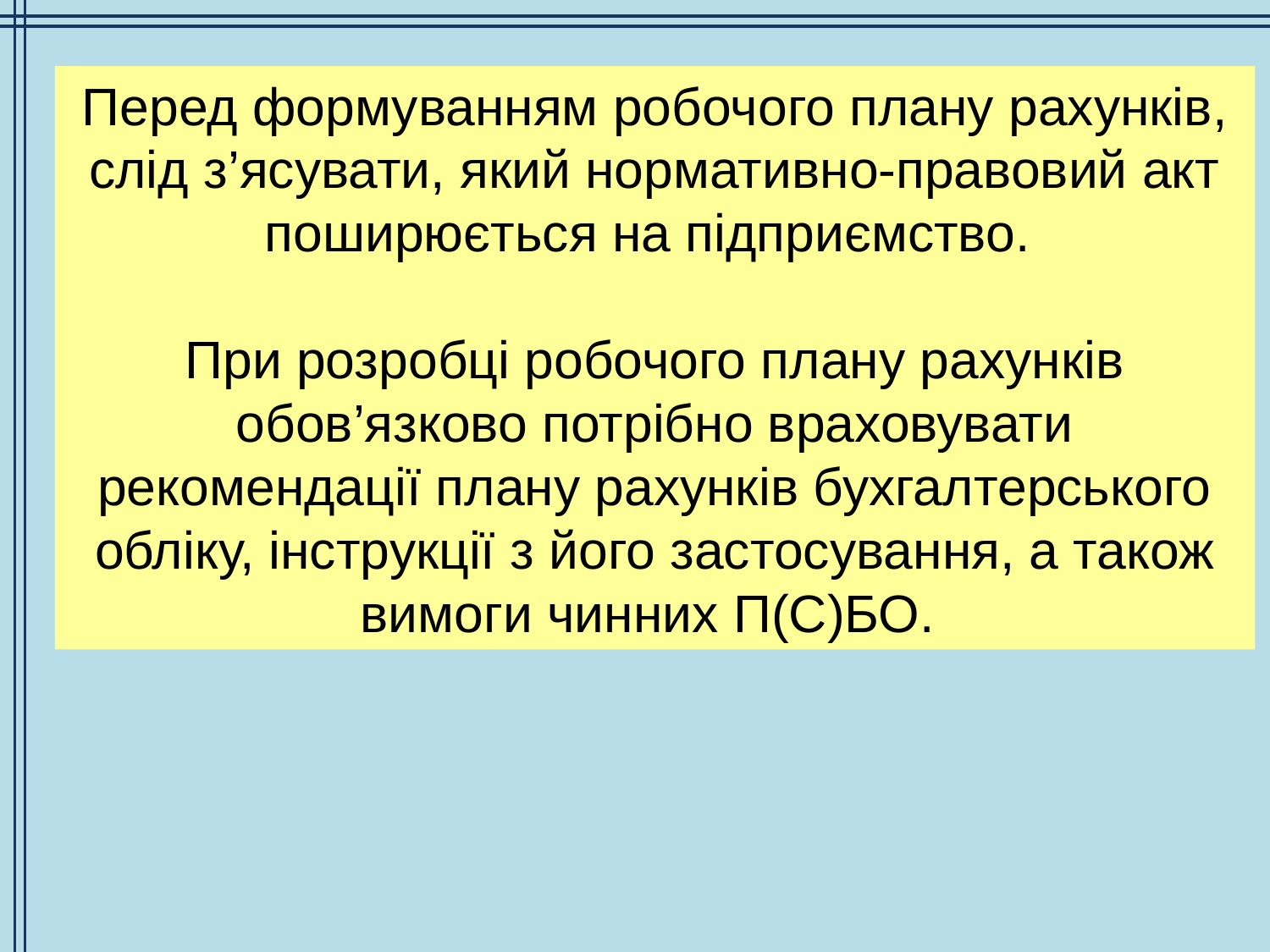

Перед формуванням робочого плану рахунків, слід з’ясувати, який нормативно-правовий акт поширюється на підприємство.

При розробці робочого плану рахунків обов’язково потрібно враховувати рекомендації плану рахунків бухгалтерського обліку, інструкції з його застосування, а також вимоги чинних П(С)БО.